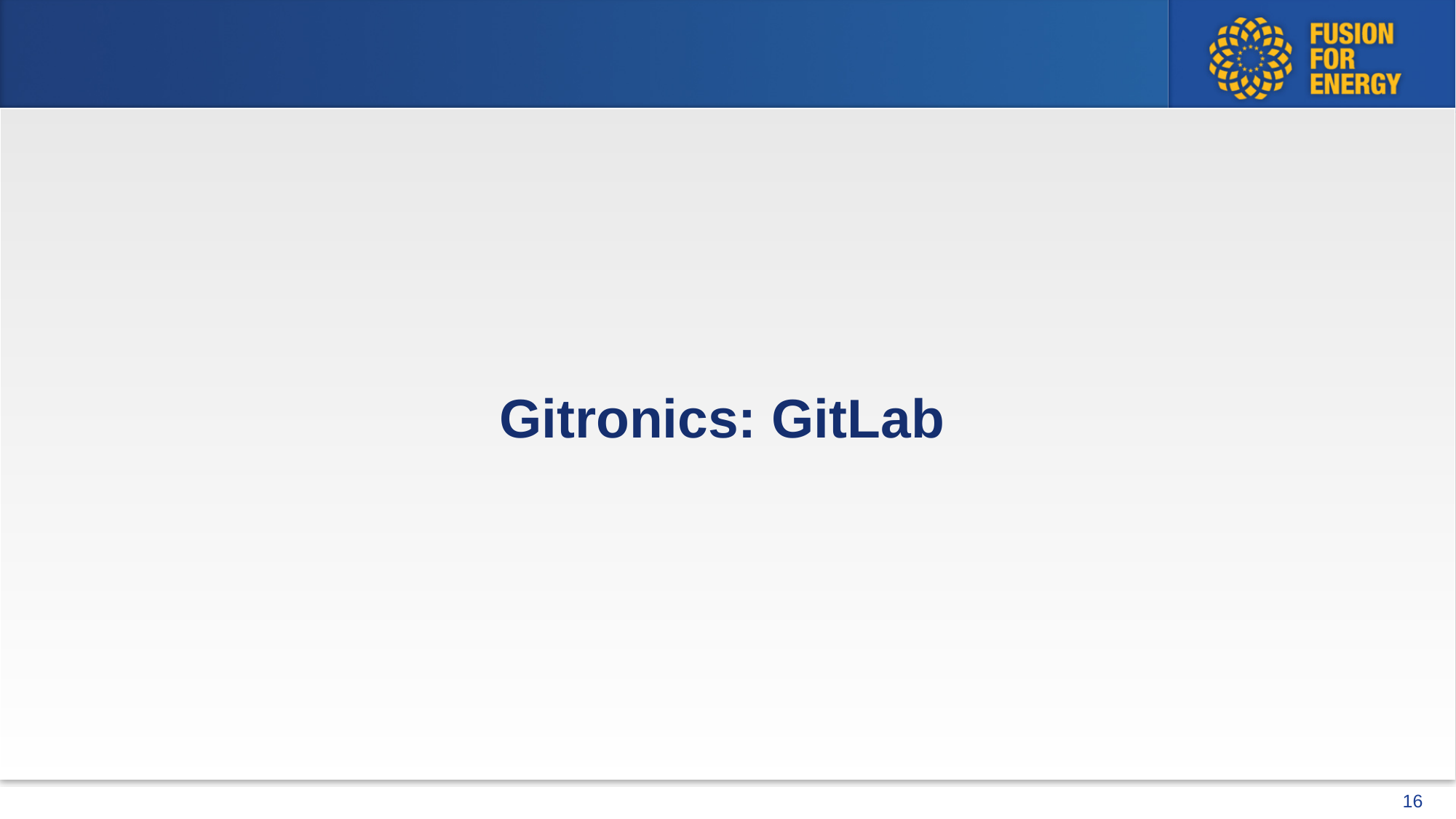

Gitronics: GitLab
16
JT-60SA development with Gitronics